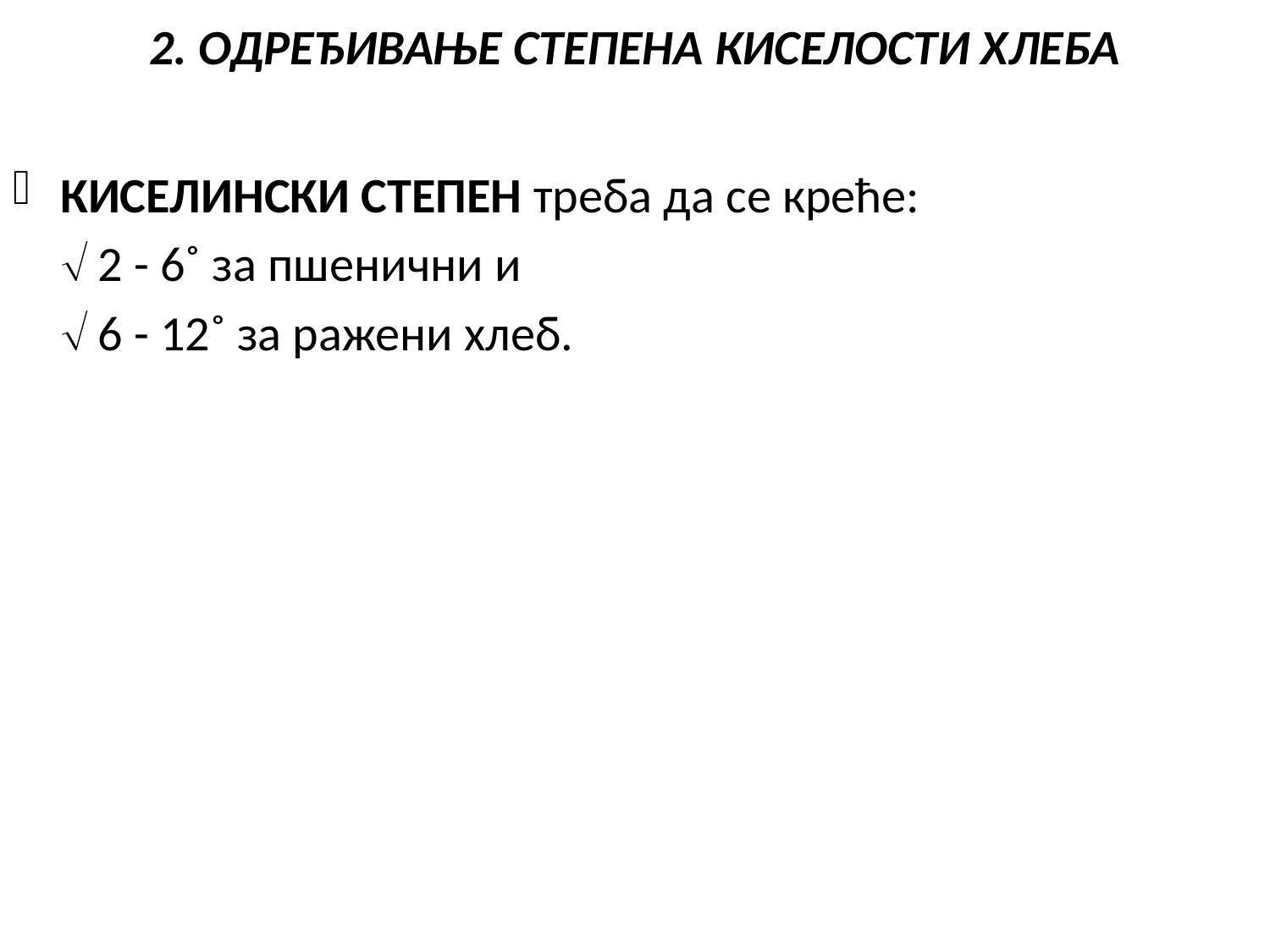

# 2. ОДРЕЂИВАЊЕ СТЕПЕНА КИСЕЛОСТИ ХЛЕБА

КИСЕЛИНСКИ СТЕПЕН треба да се креће:
 	√ 2 - 6˚ за пшенични и
	√ 6 - 12˚ за ражени хлеб.